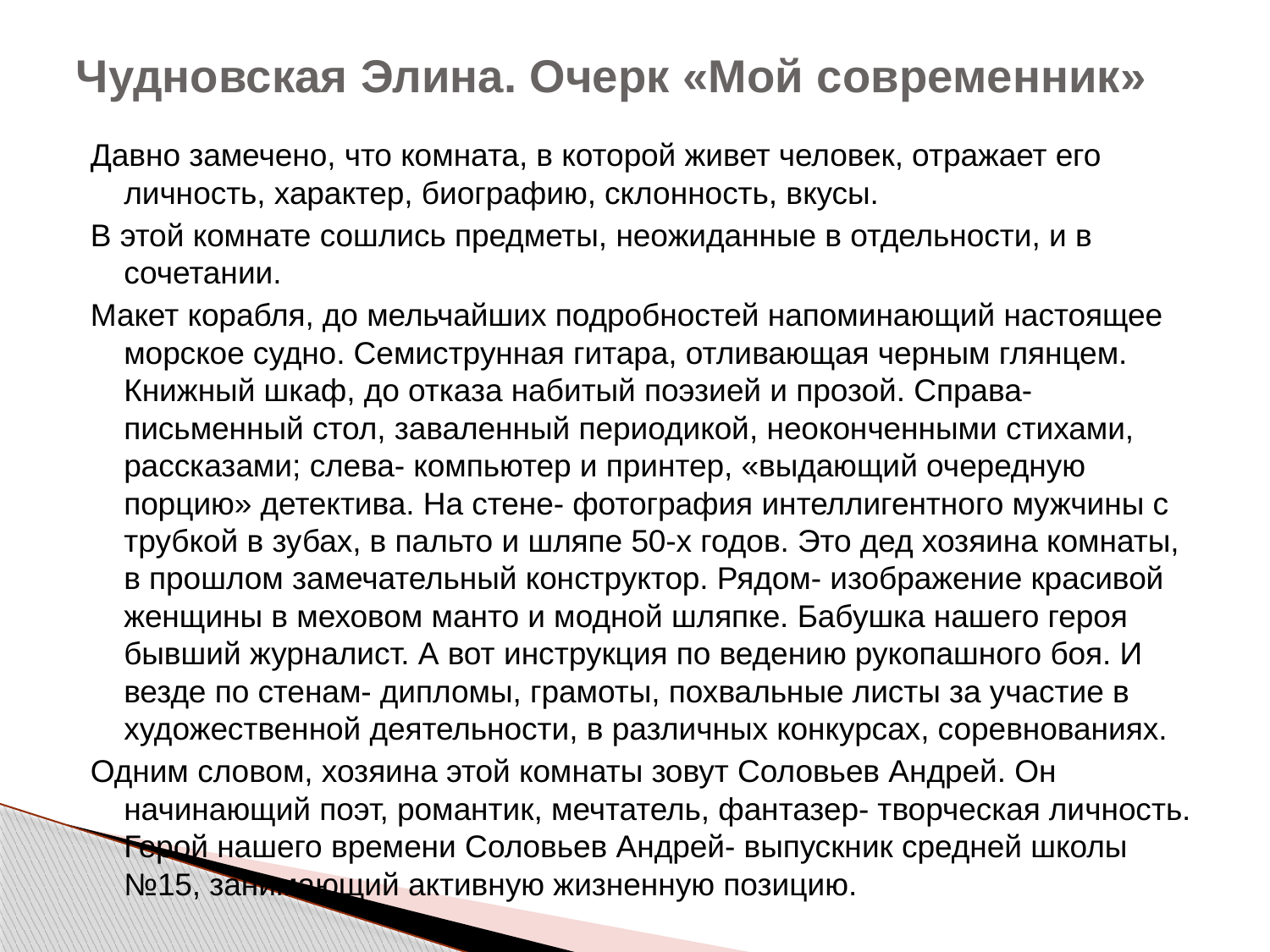

# Чудновская Элина. Очерк «Мой современник»
Давно замечено, что комната, в которой живет человек, отражает его личность, характер, биографию, склонность, вкусы.
В этой комнате сошлись предметы, неожиданные в отдельности, и в сочетании.
Макет корабля, до мельчайших подробностей напоминающий настоящее морское судно. Семиструнная гитара, отливающая черным глянцем. Книжный шкаф, до отказа набитый поэзией и прозой. Справа- письменный стол, заваленный периодикой, неоконченными стихами, рассказами; слева- компьютер и принтер, «выдающий очередную порцию» детектива. На стене- фотография интеллигентного мужчины с трубкой в зубах, в пальто и шляпе 50-х годов. Это дед хозяина комнаты, в прошлом замечательный конструктор. Рядом- изображение красивой женщины в меховом манто и модной шляпке. Бабушка нашего героя бывший журналист. А вот инструкция по ведению рукопашного боя. И везде по стенам- дипломы, грамоты, похвальные листы за участие в художественной деятельности, в различных конкурсах, соревнованиях.
Одним словом, хозяина этой комнаты зовут Соловьев Андрей. Он начинающий поэт, романтик, мечтатель, фантазер- творческая личность. Герой нашего времени Соловьев Андрей- выпускник средней школы №15, занимающий активную жизненную позицию.